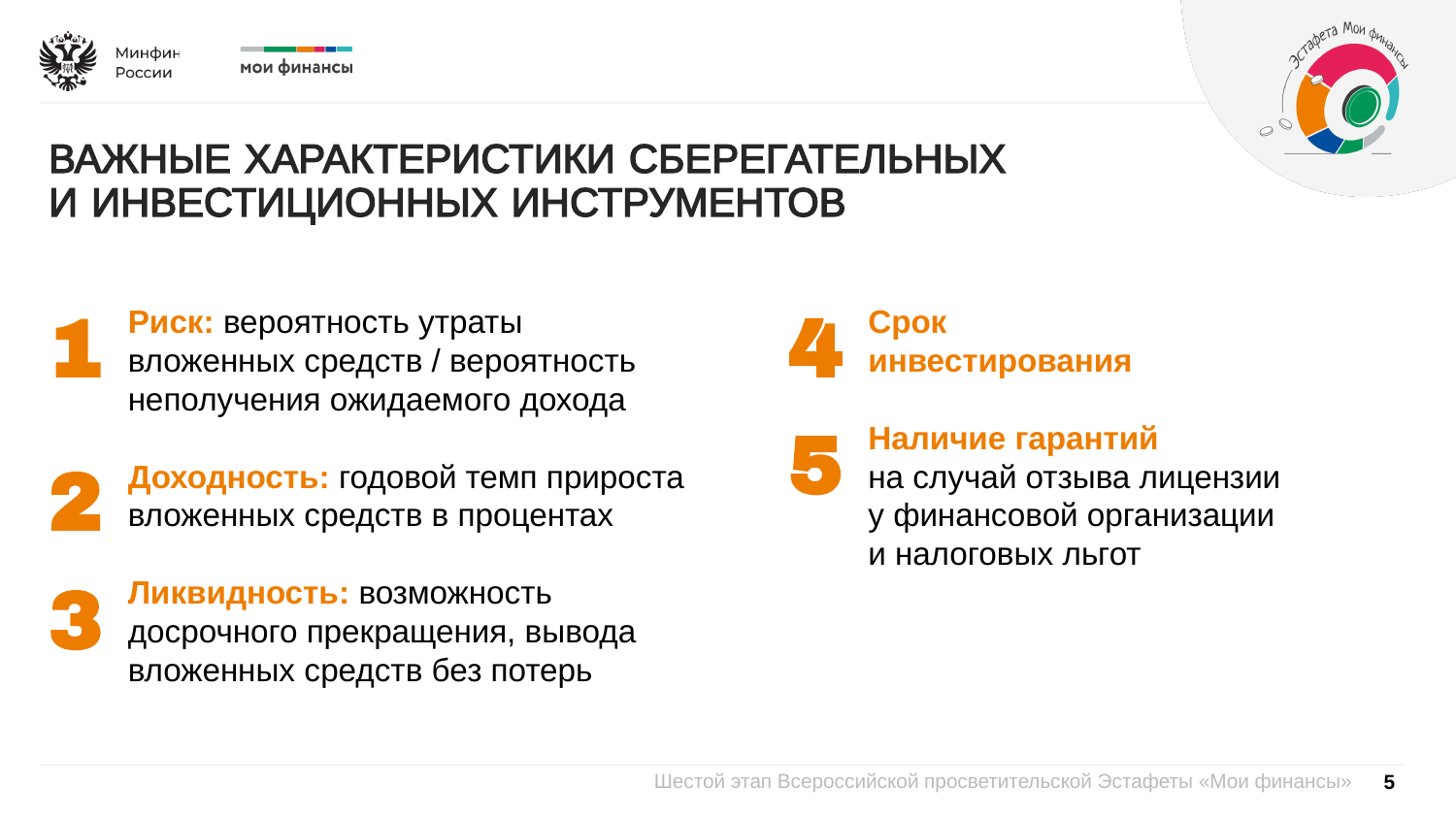

ВАЖНЫЕ ХАРАКТЕРИСТИКИ СБЕРЕГАТЕЛЬНЫХ
И ИНВЕСТИЦИОННЫХ ИНСТРУМЕНТОВ
1
4
Риск: вероятность утраты вложенных средств / вероятность неполучения ожидаемого дохода
Доходность: годовой темп прироста вложенных средств в процентах

Ликвидность: возможность досрочного прекращения, вывода вложенных средств без потерь
Срок
инвестирования

Наличие гарантий
на случай отзыва лицензии
у финансовой организации
и налоговых льгот

5
2
3
5